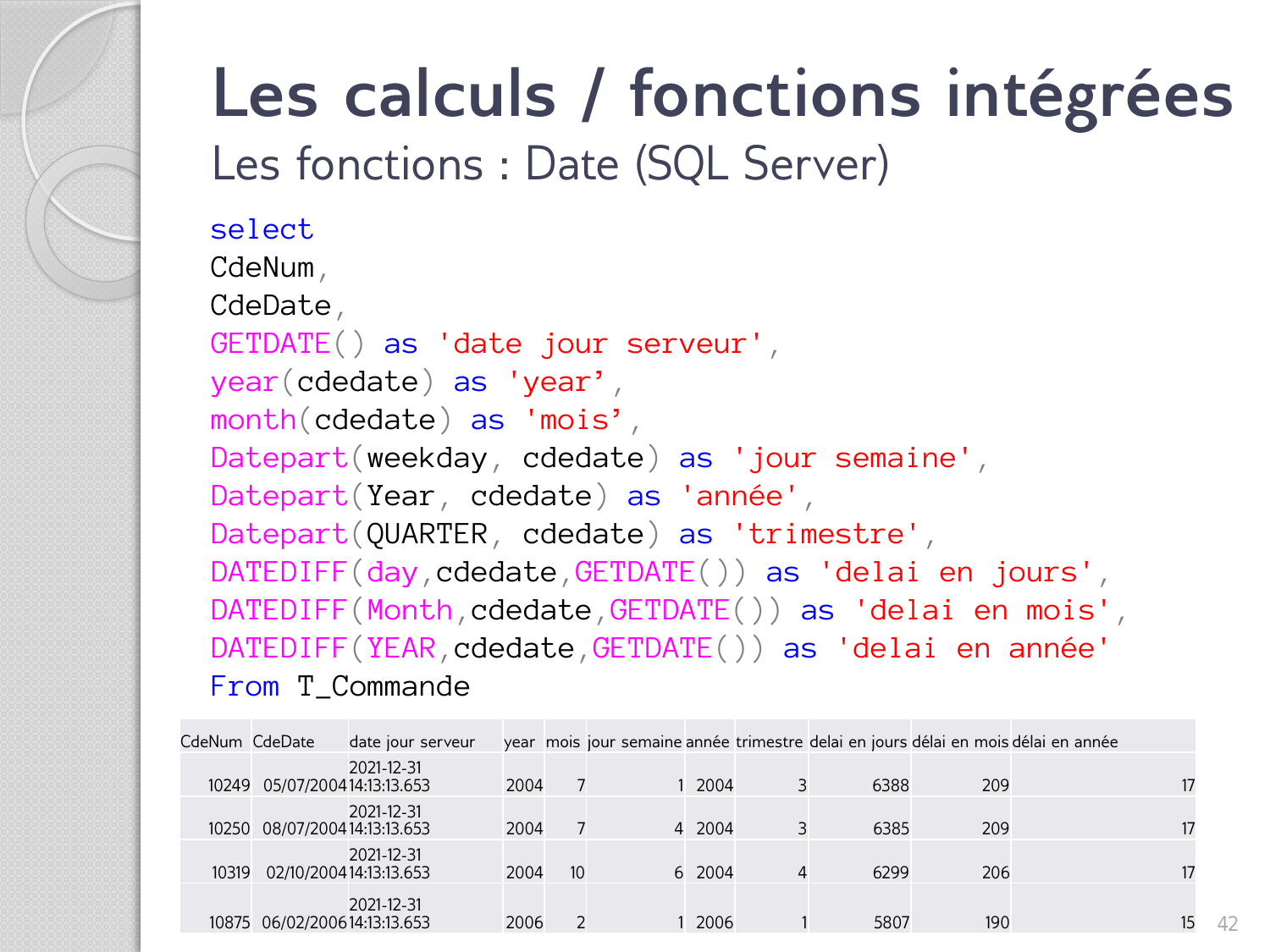

# Les calculs / fonctions intégrées Les fonctions : Date (SQL Server)
select
CdeNum,
CdeDate,
GETDATE() as 'date jour serveur',
year(cdedate) as 'year’,
month(cdedate) as 'mois’,
Datepart(weekday, cdedate) as 'jour semaine',
Datepart(Year, cdedate) as 'année',
Datepart(QUARTER, cdedate) as 'trimestre',
DATEDIFF(day,cdedate,GETDATE()) as 'delai en jours',
DATEDIFF(Month,cdedate,GETDATE()) as 'delai en mois',
DATEDIFF(YEAR,cdedate,GETDATE()) as 'delai en année'
From T_Commande
| CdeNum | CdeDate | date jour serveur | year | mois | jour semaine | année | trimestre | delai en jours | délai en mois | délai en année |
| --- | --- | --- | --- | --- | --- | --- | --- | --- | --- | --- |
| 10249 | 05/07/2004 | 2021-12-31 14:13:13.653 | 2004 | 7 | 1 | 2004 | 3 | 6388 | 209 | 17 |
| 10250 | 08/07/2004 | 2021-12-31 14:13:13.653 | 2004 | 7 | 4 | 2004 | 3 | 6385 | 209 | 17 |
| 10319 | 02/10/2004 | 2021-12-31 14:13:13.653 | 2004 | 10 | 6 | 2004 | 4 | 6299 | 206 | 17 |
| 10875 | 06/02/2006 | 2021-12-31 14:13:13.653 | 2006 | 2 | 1 | 2006 | 1 | 5807 | 190 | 15 |
42